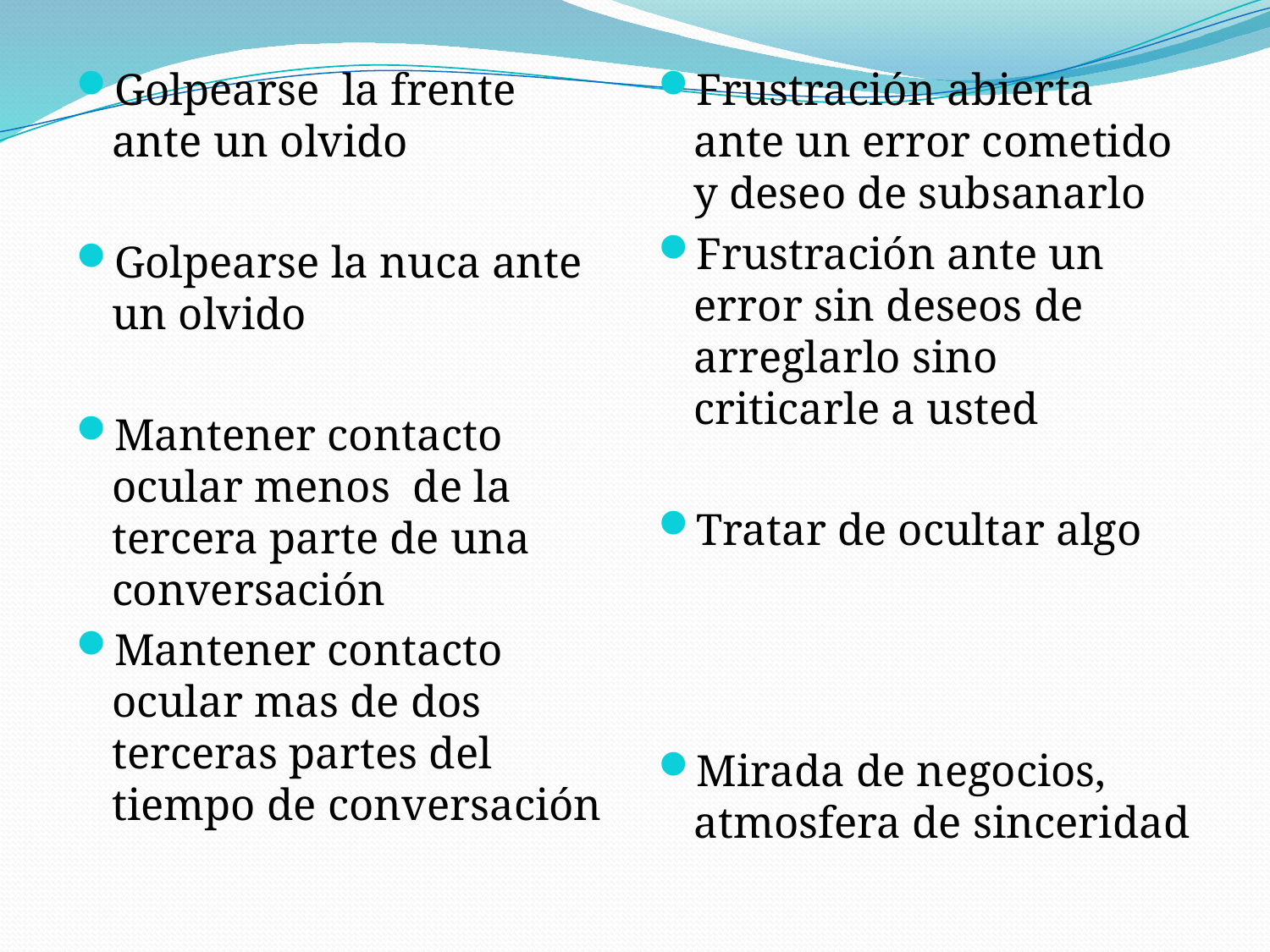

Golpearse  la frente ante un olvido

Golpearse la nuca ante un olvido

Mantener contacto ocular menos  de la tercera parte de una conversación
Mantener contacto ocular mas de dos terceras partes del tiempo de conversación
Frustración abierta ante un error cometido y deseo de subsanarlo
Frustración ante un error sin deseos de arreglarlo sino criticarle a usted

Tratar de ocultar algo

Mirada de negocios, atmosfera de sinceridad